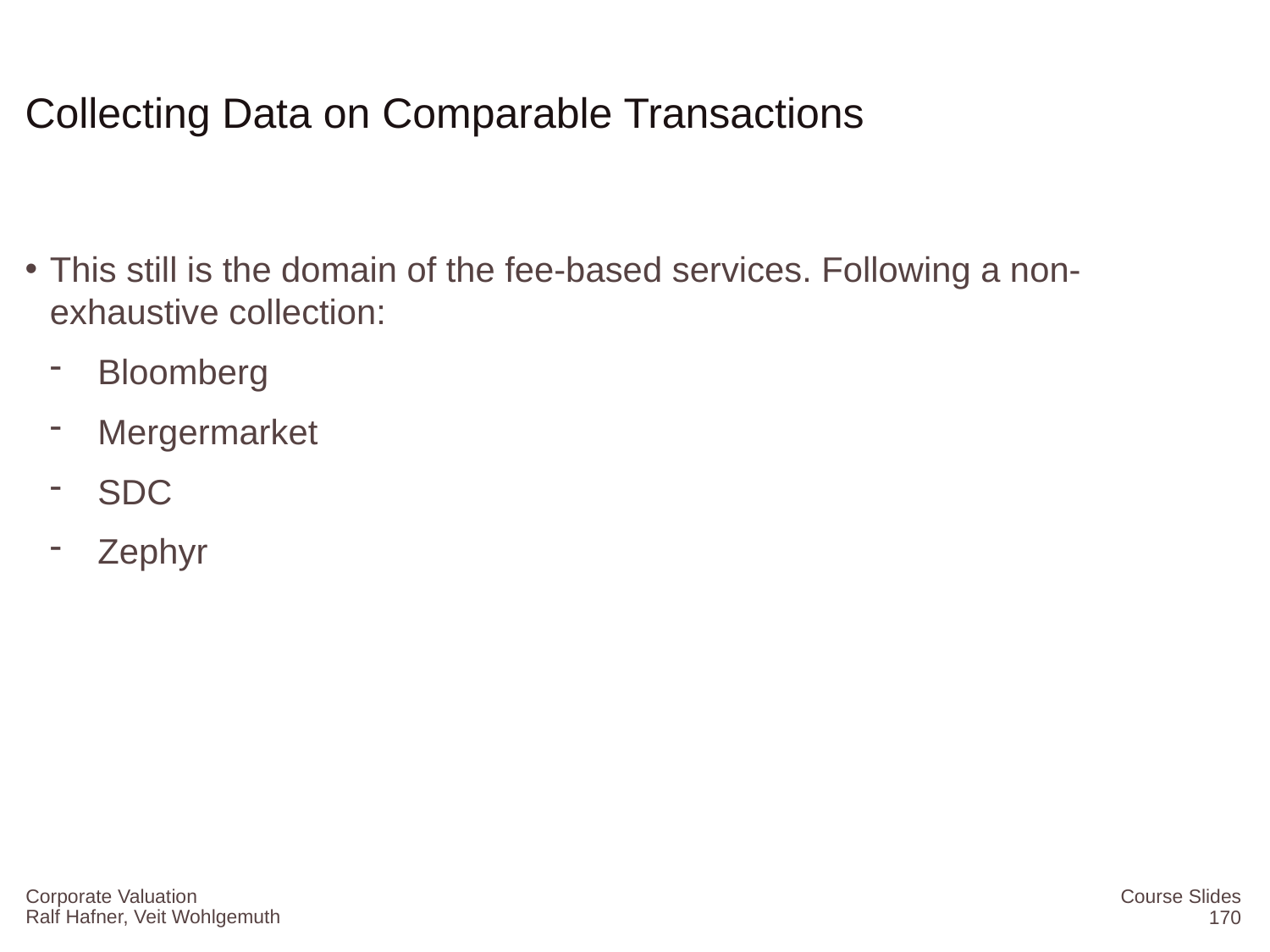

# Collecting Data on Comparable Transactions
This still is the domain of the fee-based services. Following a non-exhaustive collection:
Bloomberg
Mergermarket
SDC
Zephyr
Corporate Valuation
Course Slides
170